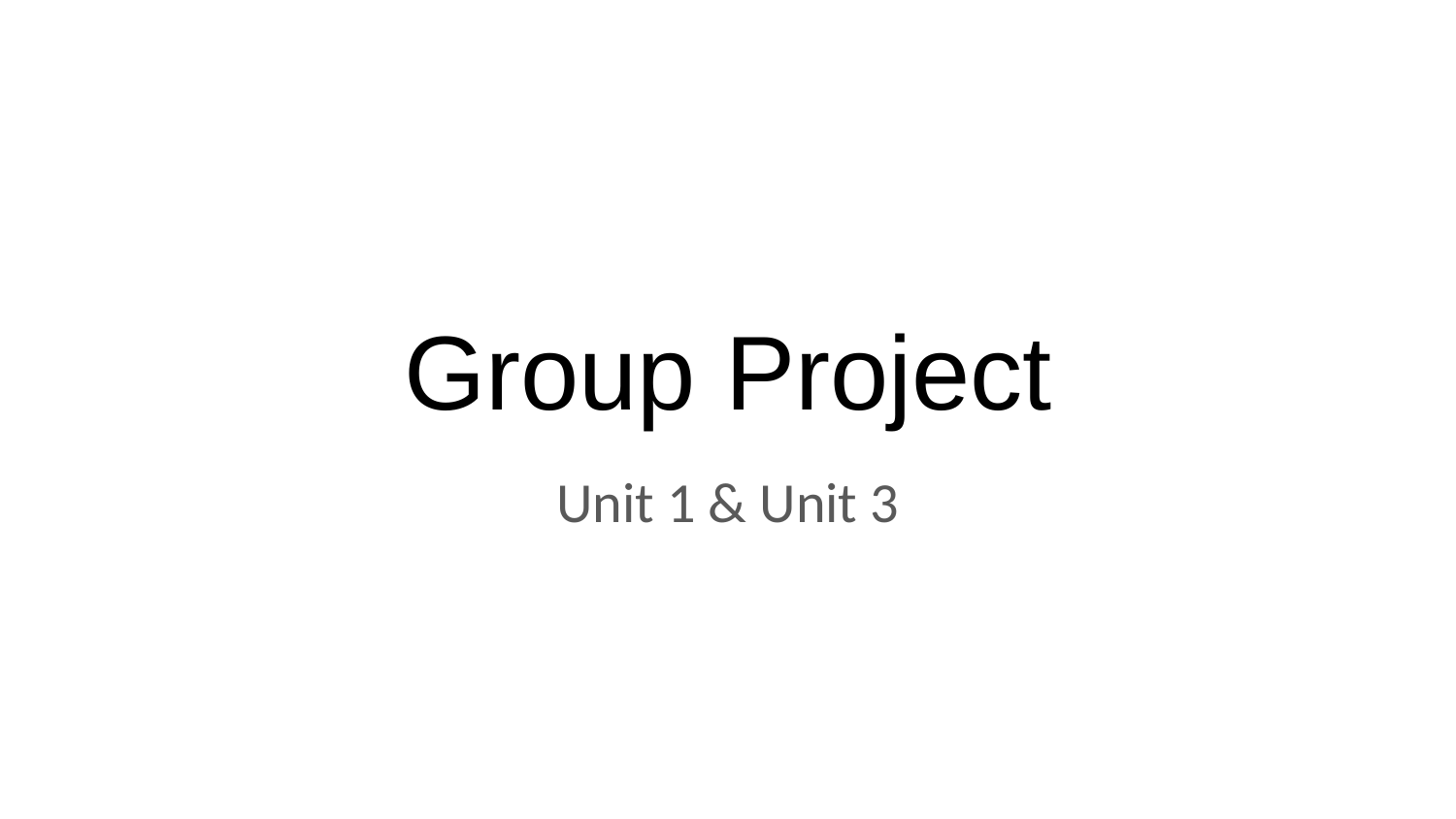

# Group Project
Unit 1 & Unit 3